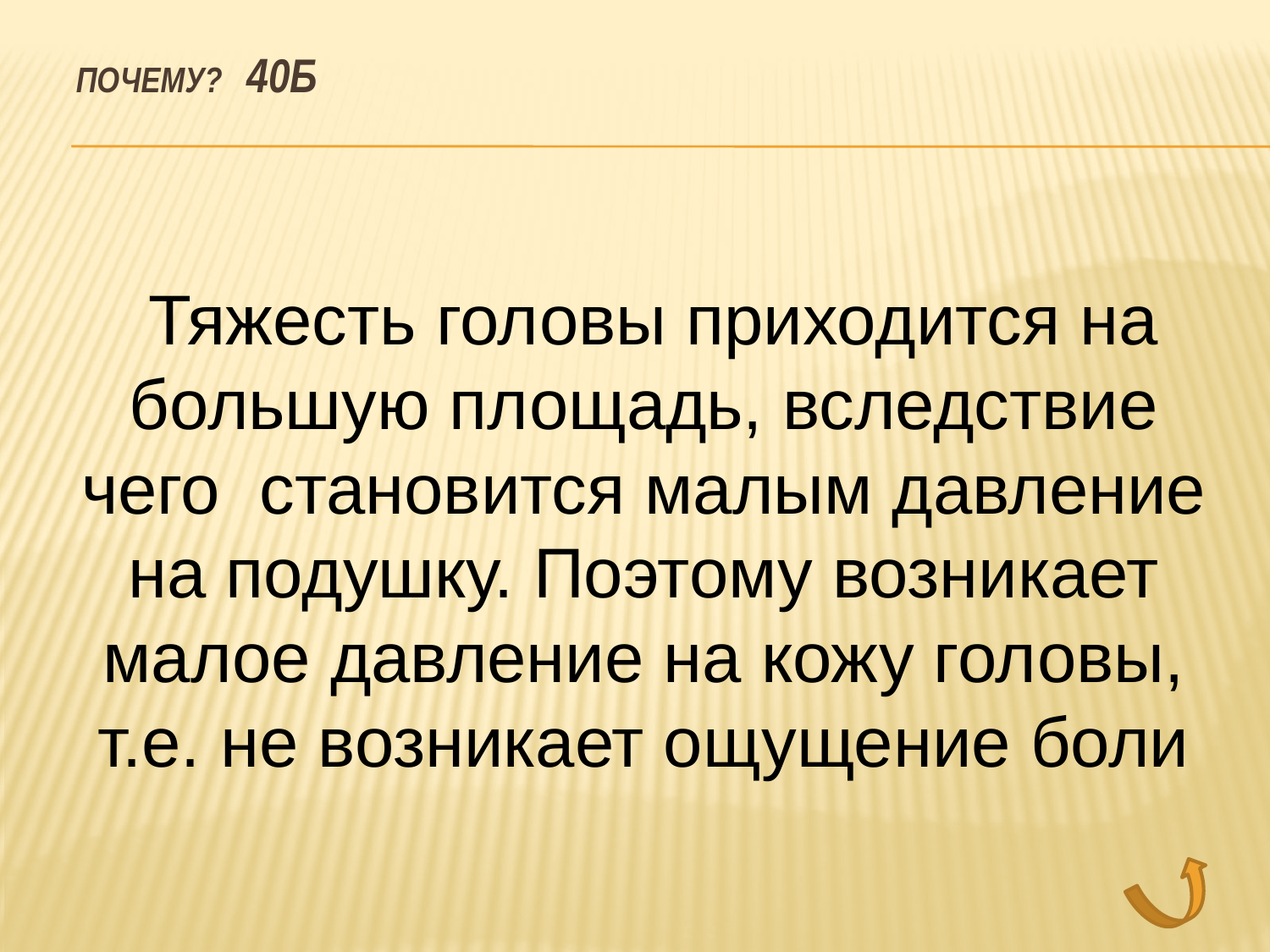

# Почему?   40б
	 Тяжесть головы приходится на большую площадь, вследствие чего  становится малым давление на подушку. Поэтому возникает малое давление на кожу головы, т.е. не возникает ощущение боли